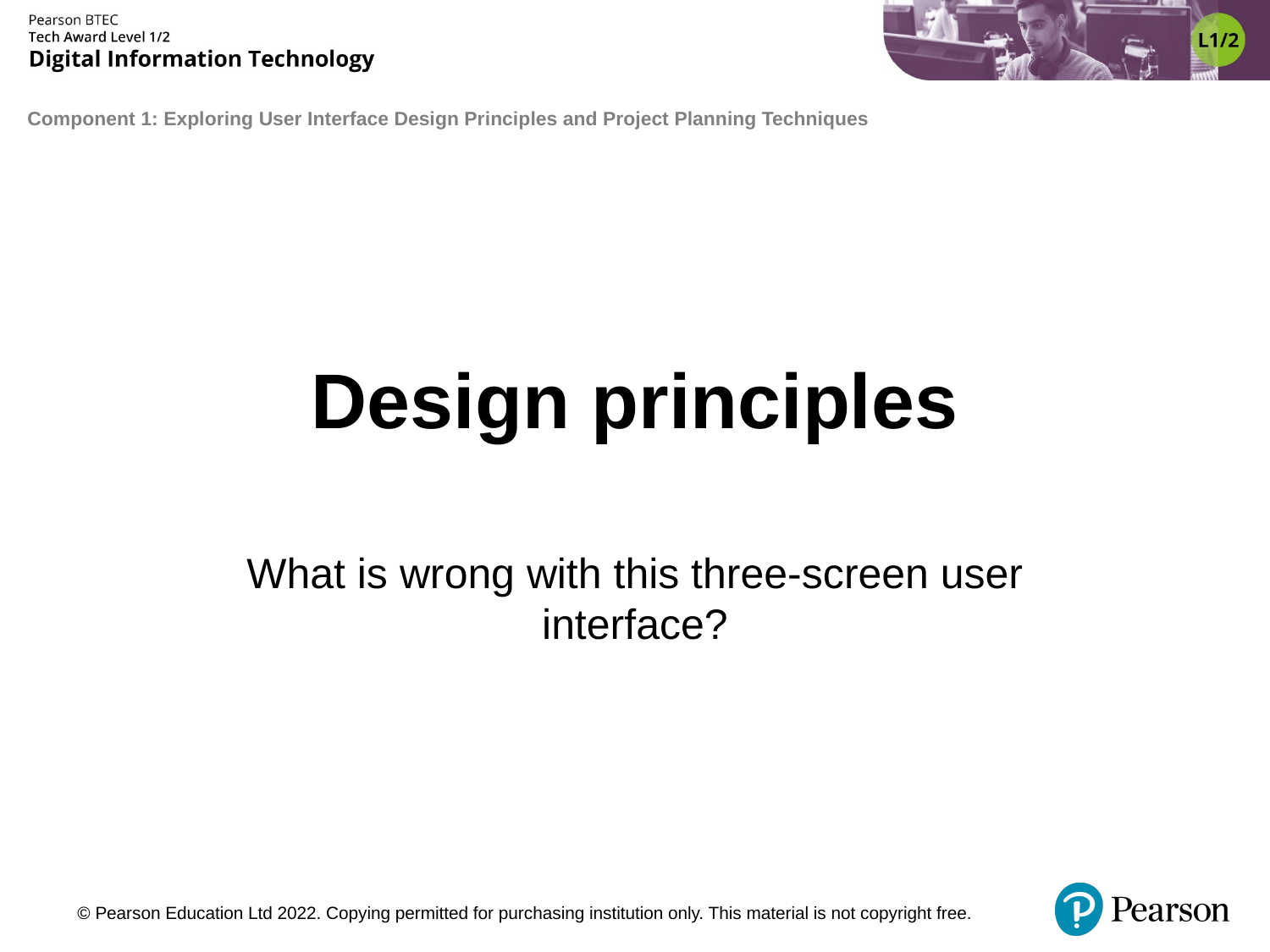

# Design principles
What is wrong with this three-screen user interface?